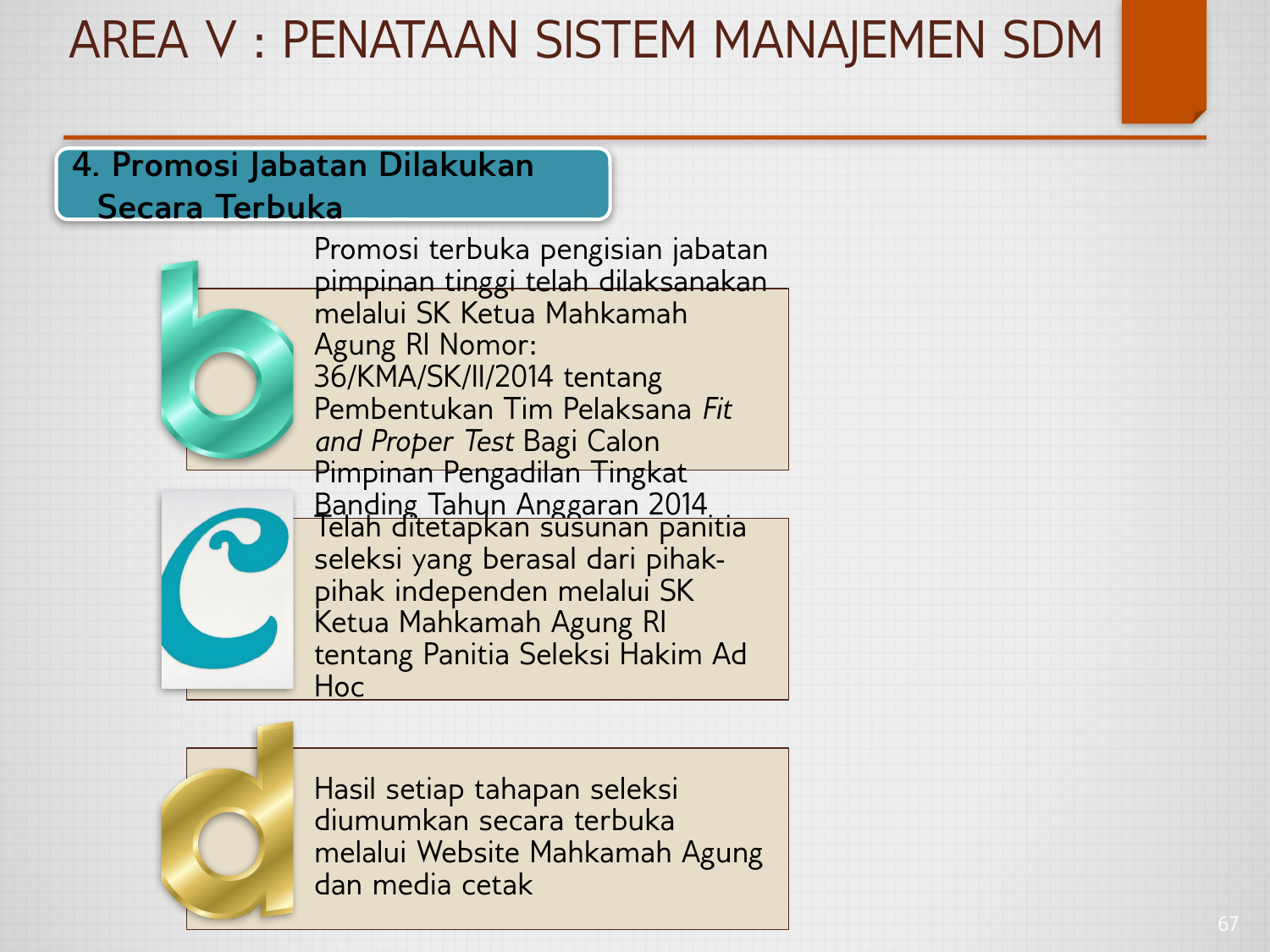

# AREA V : PENATAAN SISTEM MANAJEMEN SDM
4. Promosi Jabatan Dilakukan Secara Terbuka
Promosi terbuka pengisian jabatan pimpinan tinggi telah dilaksanakan melalui SK Ketua Mahkamah Agung RI Nomor: 36/KMA/SK/II/2014 tentang Pembentukan Tim Pelaksana Fit and Proper Test Bagi Calon Pimpinan Pengadilan Tingkat Banding Tahun Anggaran 2014
Telah ditetapkan susunan panitia seleksi yang berasal dari pihak-pihak independen melalui SK Ketua Mahkamah Agung RI tentang Panitia Seleksi Hakim Ad Hoc
Hasil setiap tahapan seleksi diumumkan secara terbuka melalui Website Mahkamah Agung dan media cetak
67